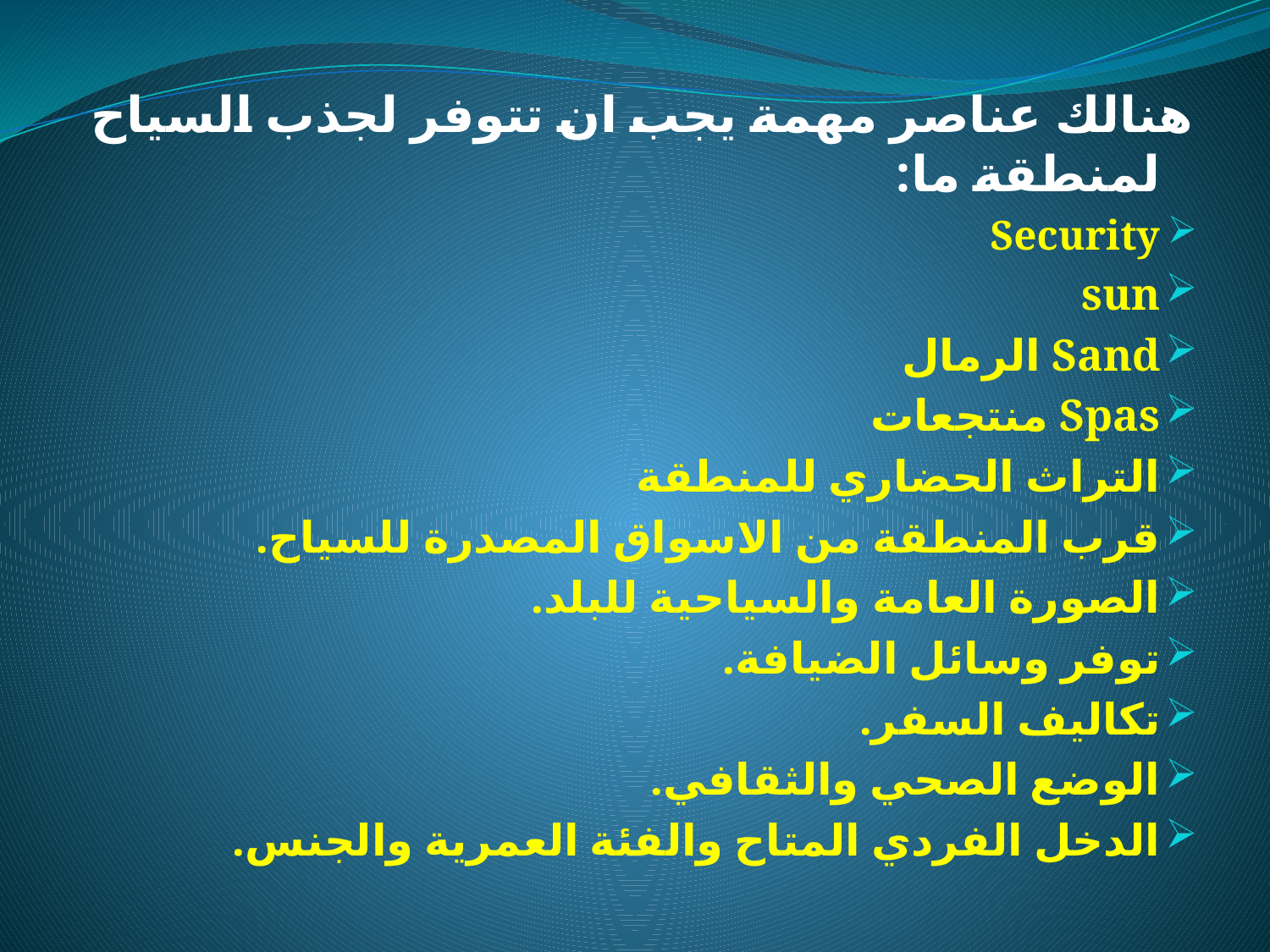

هنالك عناصر مهمة يجب ان تتوفر لجذب السياح لمنطقة ما:
Security
sun
Sand الرمال
Spas منتجعات
التراث الحضاري للمنطقة
قرب المنطقة من الاسواق المصدرة للسياح.
الصورة العامة والسياحية للبلد.
توفر وسائل الضيافة.
تكاليف السفر.
الوضع الصحي والثقافي.
الدخل الفردي المتاح والفئة العمرية والجنس.